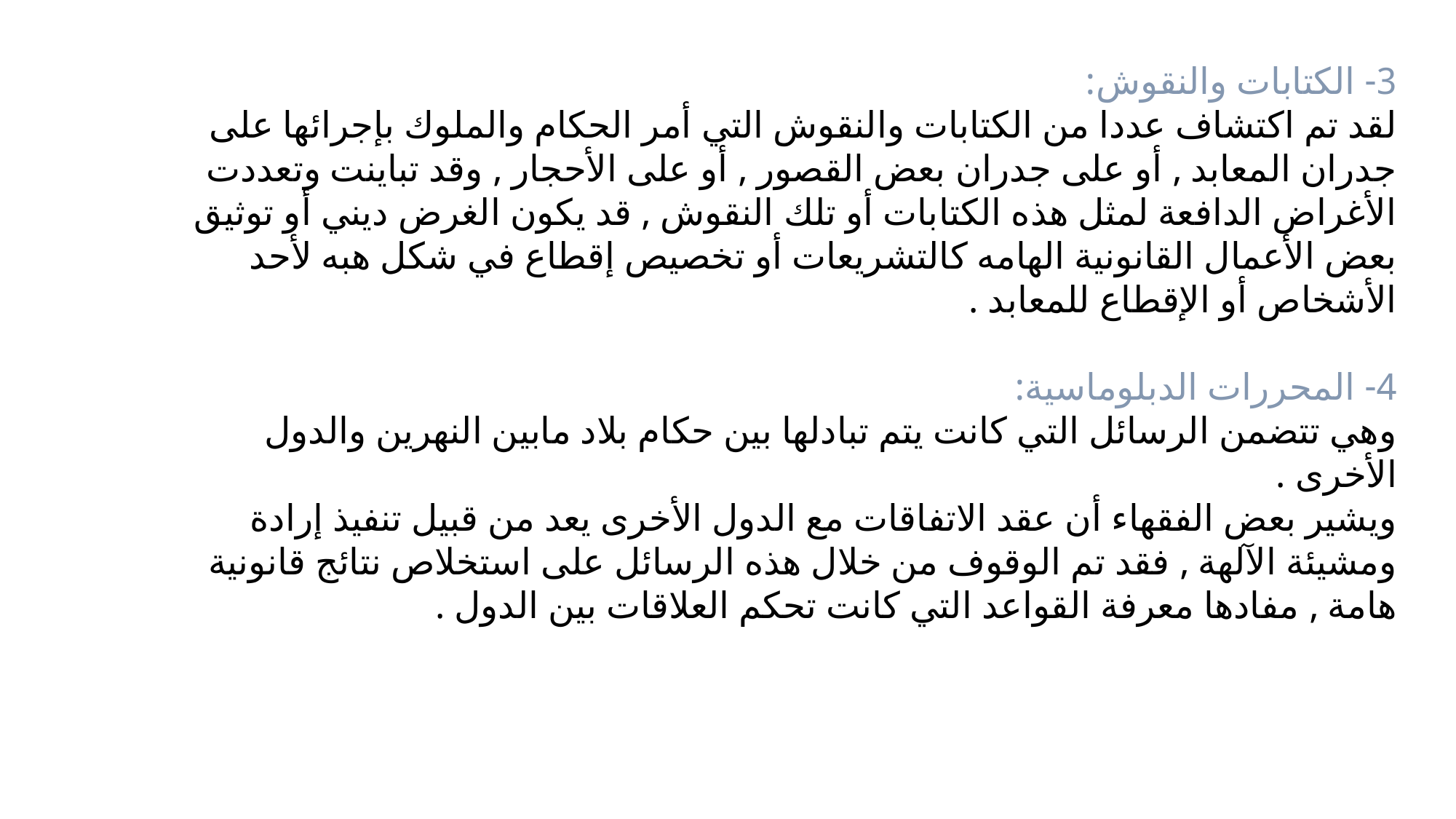

3- الكتابات والنقوش:
لقد تم اكتشاف عددا من الكتابات والنقوش التي أمر الحكام والملوك بإجرائها على جدران المعابد , أو على جدران بعض القصور , أو على الأحجار , وقد تباينت وتعددت الأغراض الدافعة لمثل هذه الكتابات أو تلك النقوش , قد يكون الغرض ديني أو توثيق بعض الأعمال القانونية الهامه كالتشريعات أو تخصيص إقطاع في شكل هبه لأحد الأشخاص أو الإقطاع للمعابد .

4- المحررات الدبلوماسية:
وهي تتضمن الرسائل التي كانت يتم تبادلها بين حكام بلاد مابين النهرين والدول الأخرى .
ويشير بعض الفقهاء أن عقد الاتفاقات مع الدول الأخرى يعد من قبيل تنفيذ إرادة ومشيئة الآلهة , فقد تم الوقوف من خلال هذه الرسائل على استخلاص نتائج قانونية هامة , مفادها معرفة القواعد التي كانت تحكم العلاقات بين الدول .